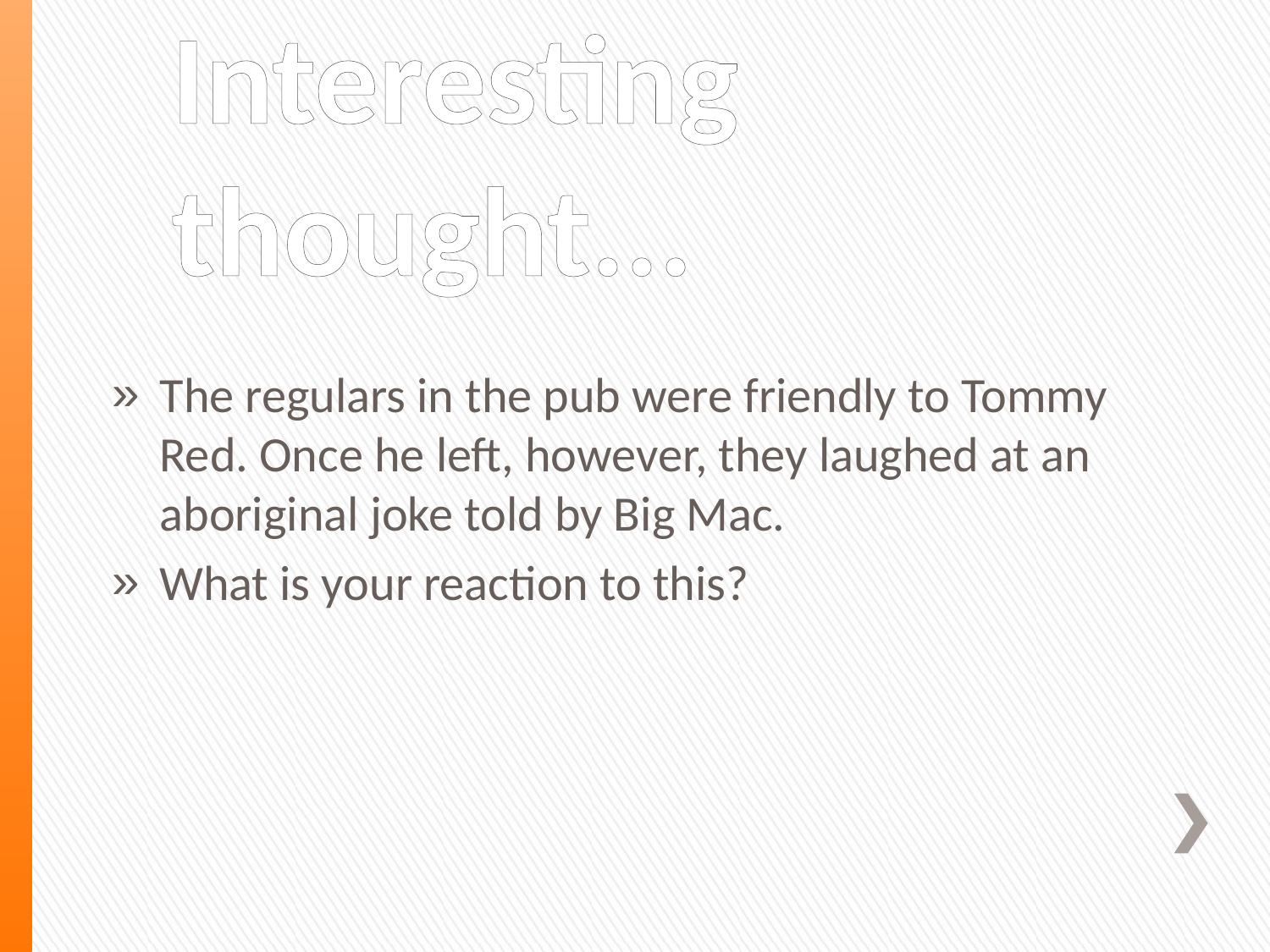

# Interesting thought...
The regulars in the pub were friendly to Tommy Red. Once he left, however, they laughed at an aboriginal joke told by Big Mac.
What is your reaction to this?